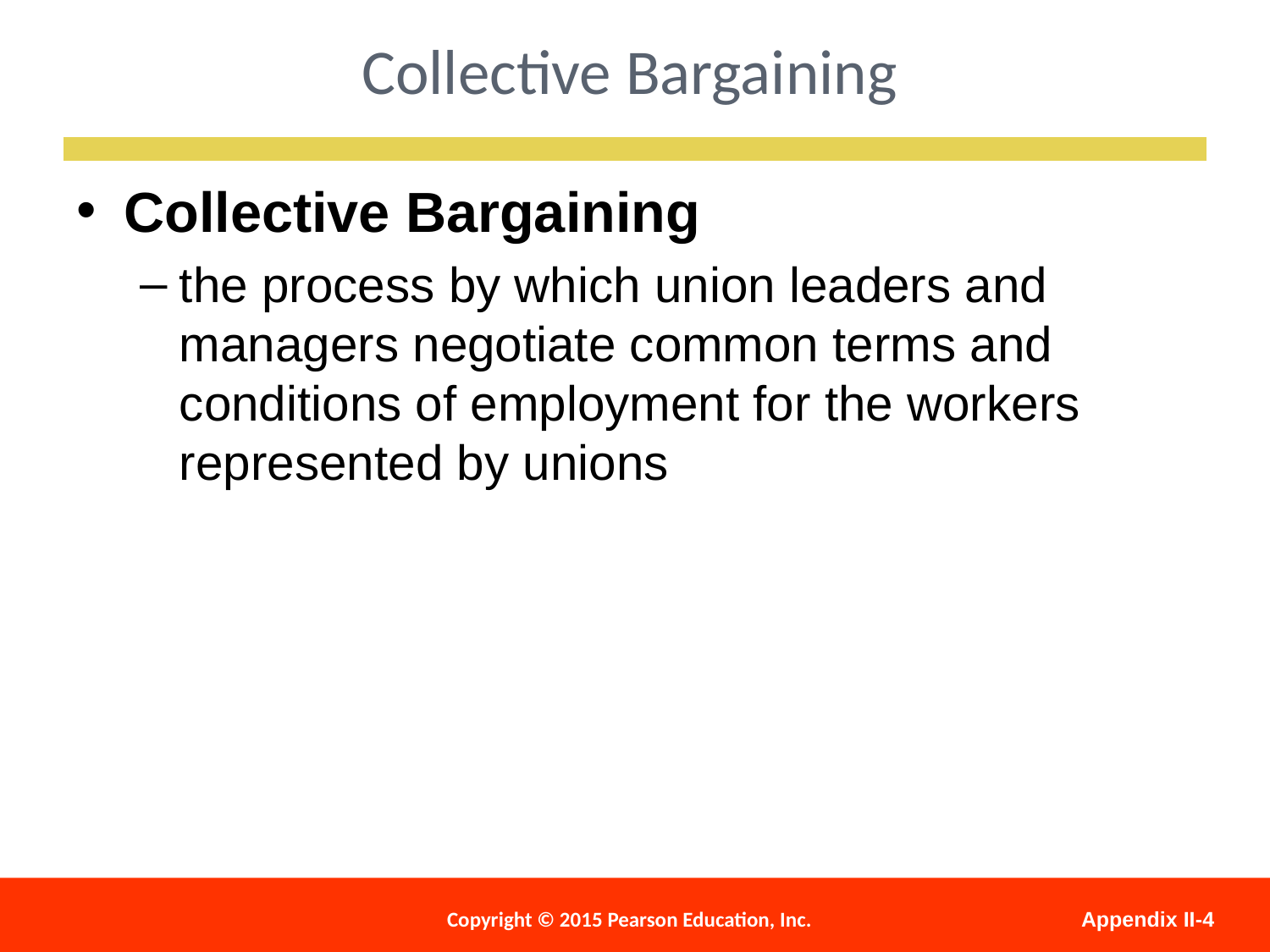

Collective Bargaining
Collective Bargaining
the process by which union leaders and managers negotiate common terms and conditions of employment for the workers represented by unions